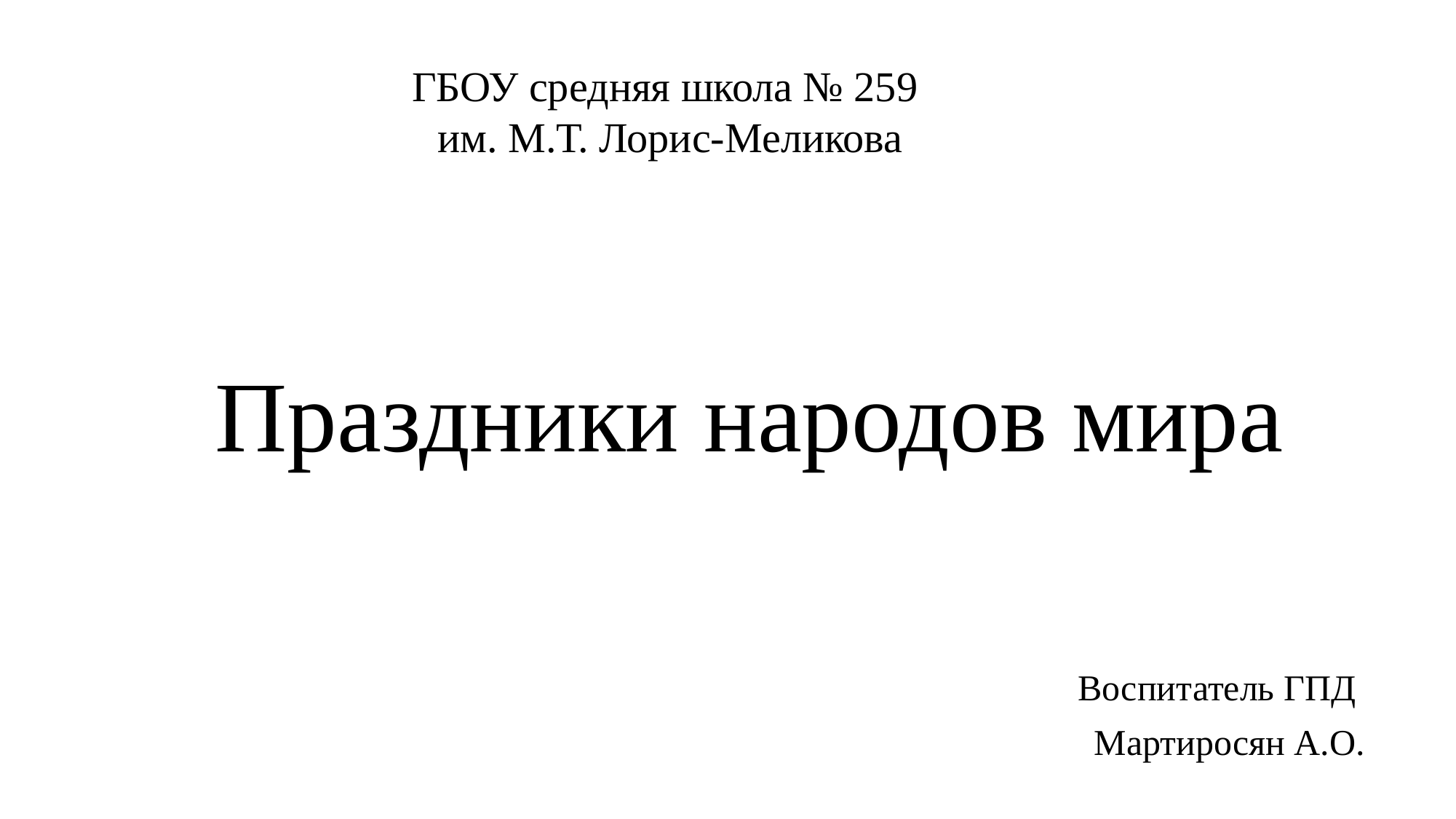

ГБОУ средняя школа № 259
им. М.Т. Лорис-Меликова
# Праздники народов мира
Воспитатель ГПД
Мартиросян А.О.